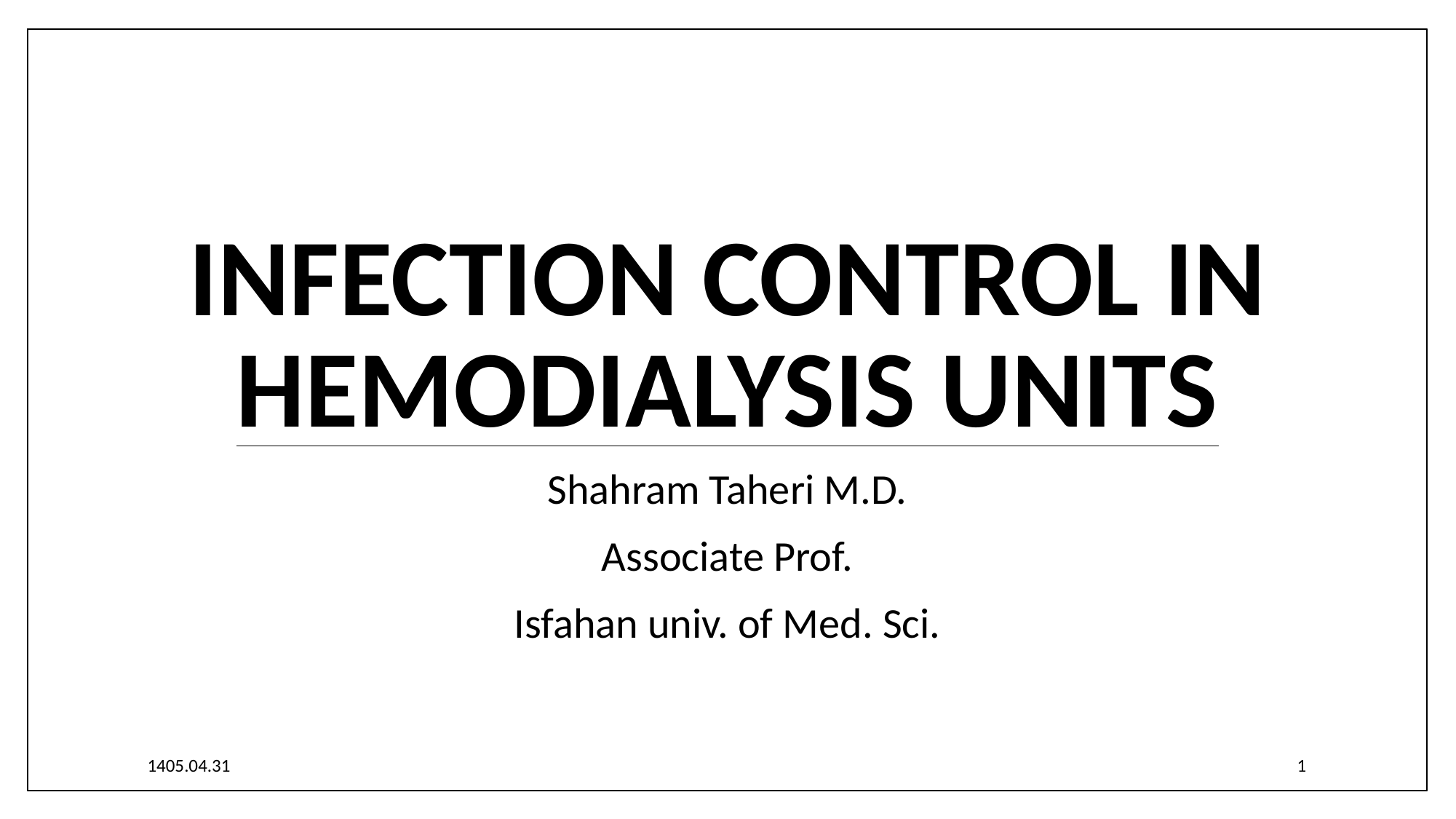

# Infection control in Hemodialysis Units
Shahram Taheri M.D.
Associate Prof.
Isfahan univ. of Med. Sci.
1405.04.31
1